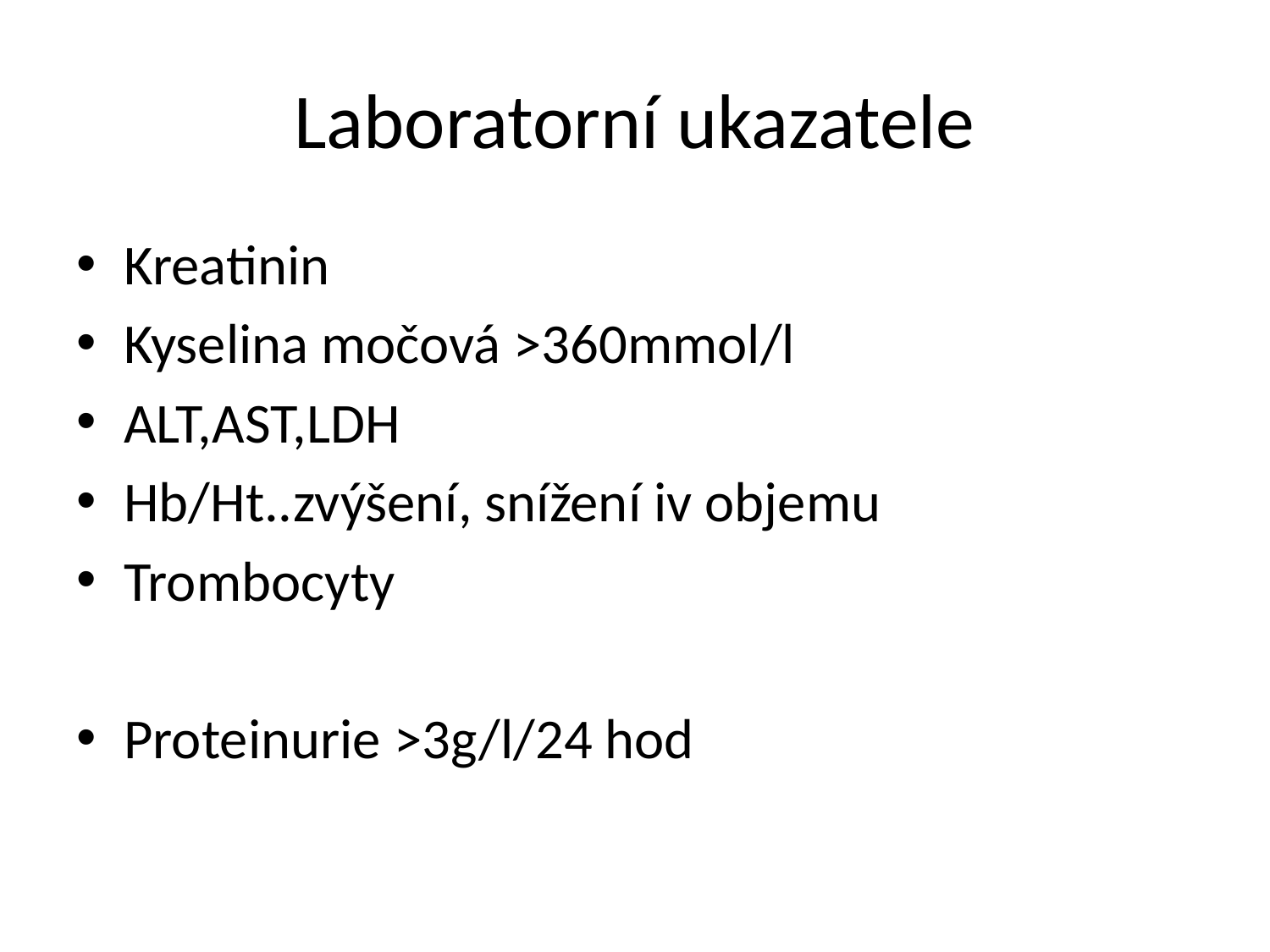

# Laboratorní ukazatele
Kreatinin
Kyselina močová >360mmol/l
ALT,AST,LDH
Hb/Ht..zvýšení, snížení iv objemu
Trombocyty

Proteinurie >3g/l/24 hod